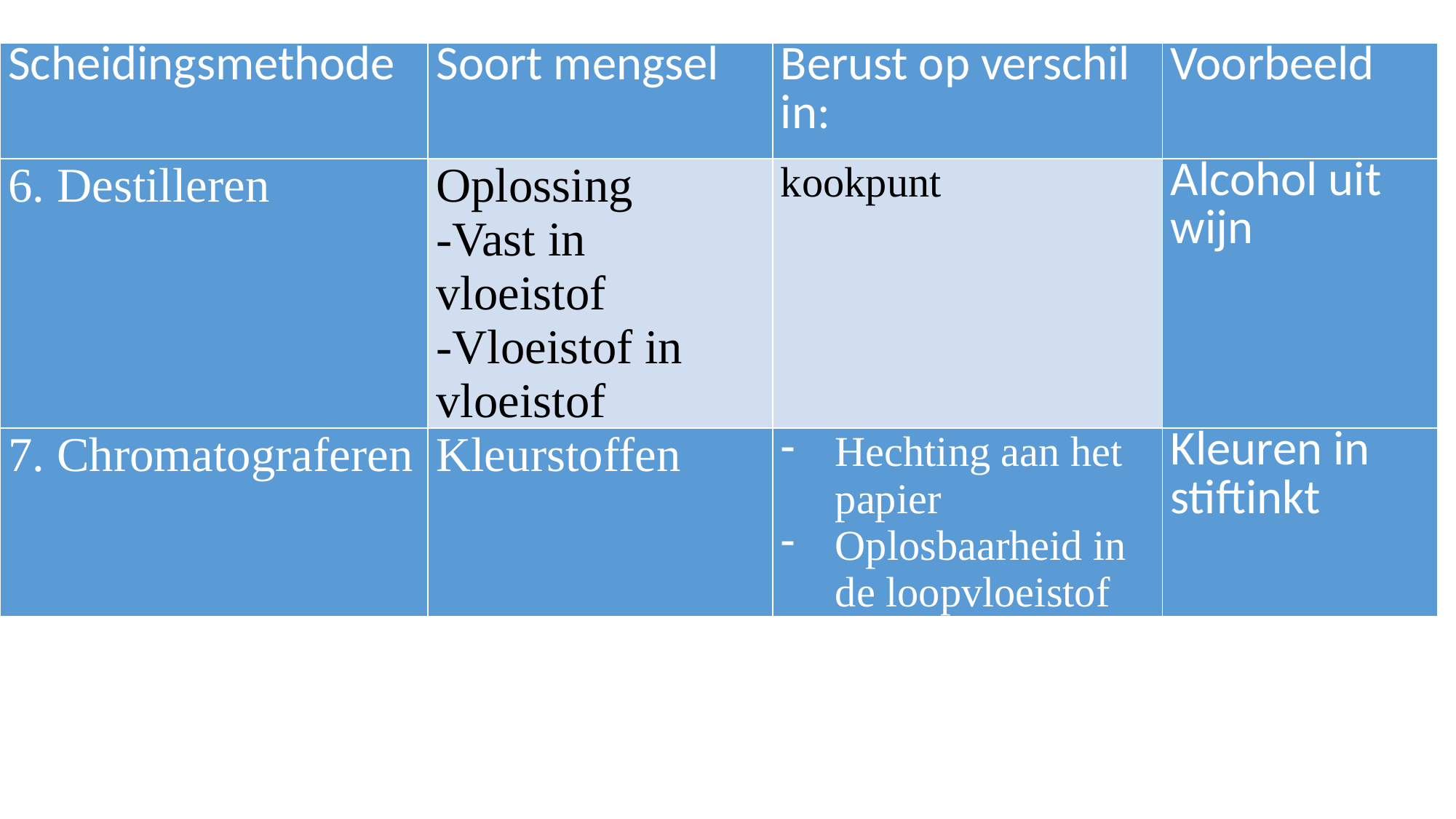

| Scheidingsmethode | Soort mengsel | Berust op verschil in: | Voorbeeld |
| --- | --- | --- | --- |
| 6. Destilleren | Oplossing -Vast in vloeistof -Vloeistof in vloeistof | kookpunt | Alcohol uit wijn |
| 7. Chromatograferen | Kleurstoffen | Hechting aan het papier Oplosbaarheid in de loopvloeistof | Kleuren in stiftinkt |